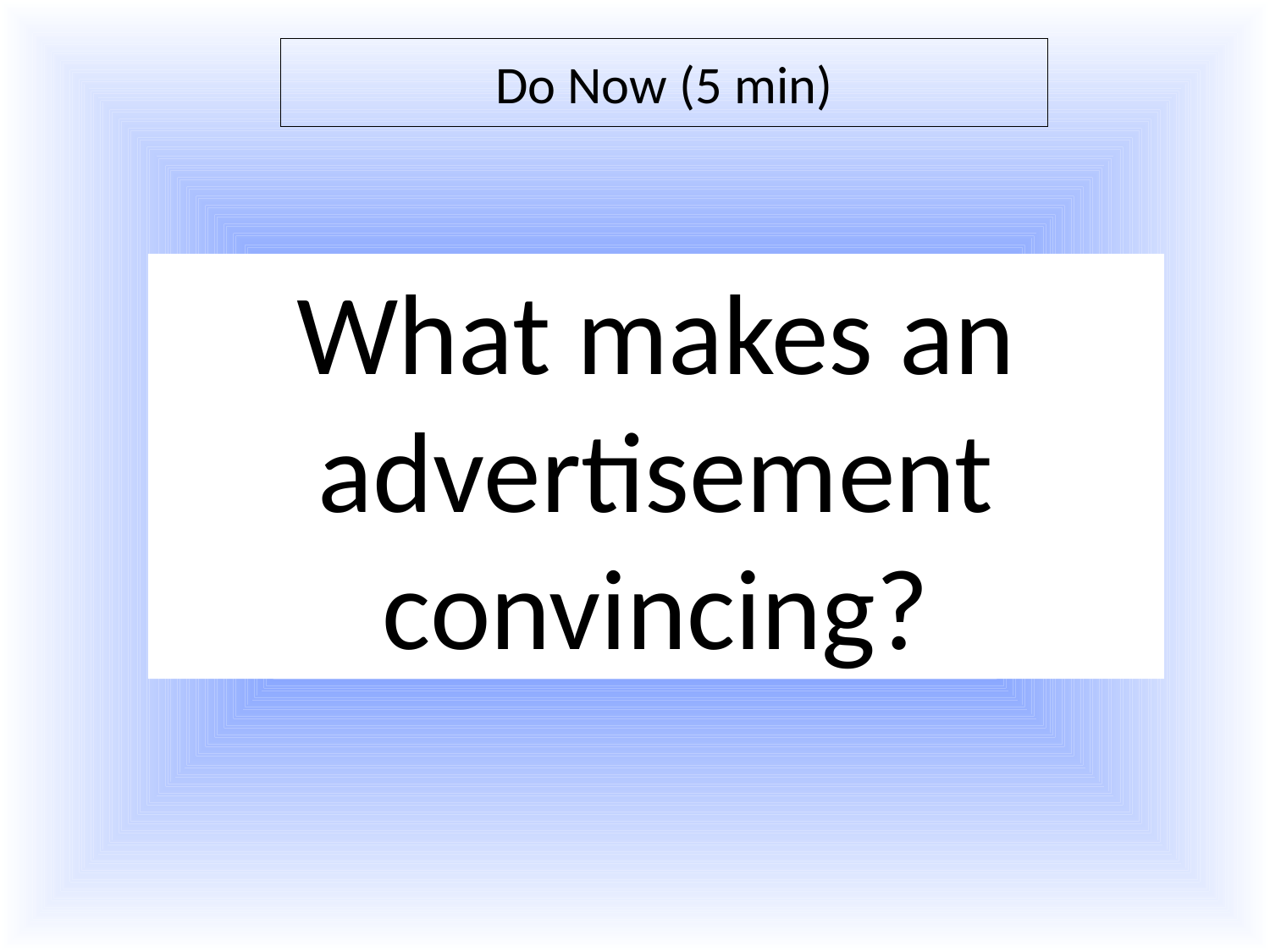

Do Now (5 min)
What makes an advertisement convincing?